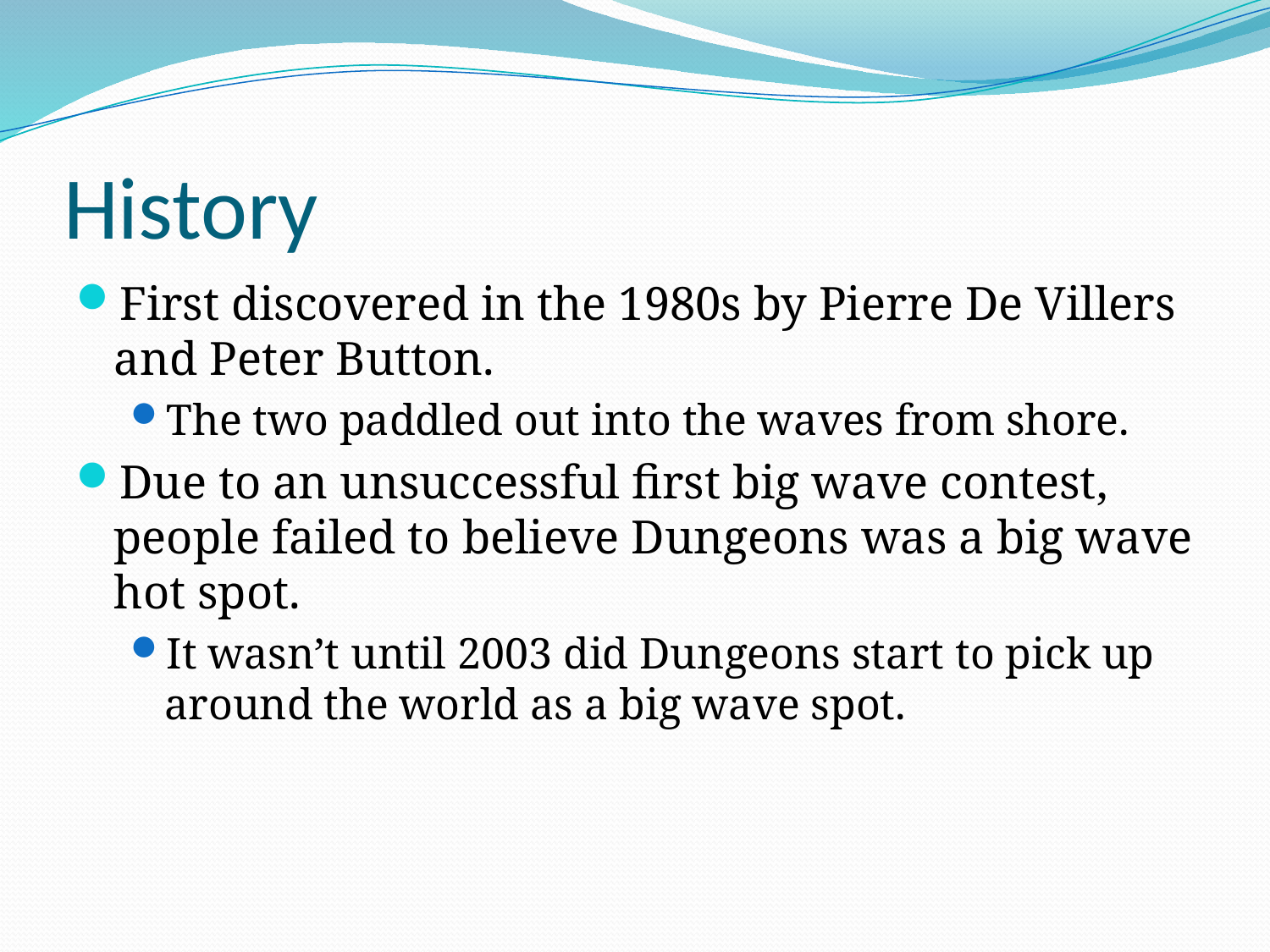

# History
First discovered in the 1980s by Pierre De Villers and Peter Button.
The two paddled out into the waves from shore.
Due to an unsuccessful first big wave contest, people failed to believe Dungeons was a big wave hot spot.
It wasn’t until 2003 did Dungeons start to pick up around the world as a big wave spot.